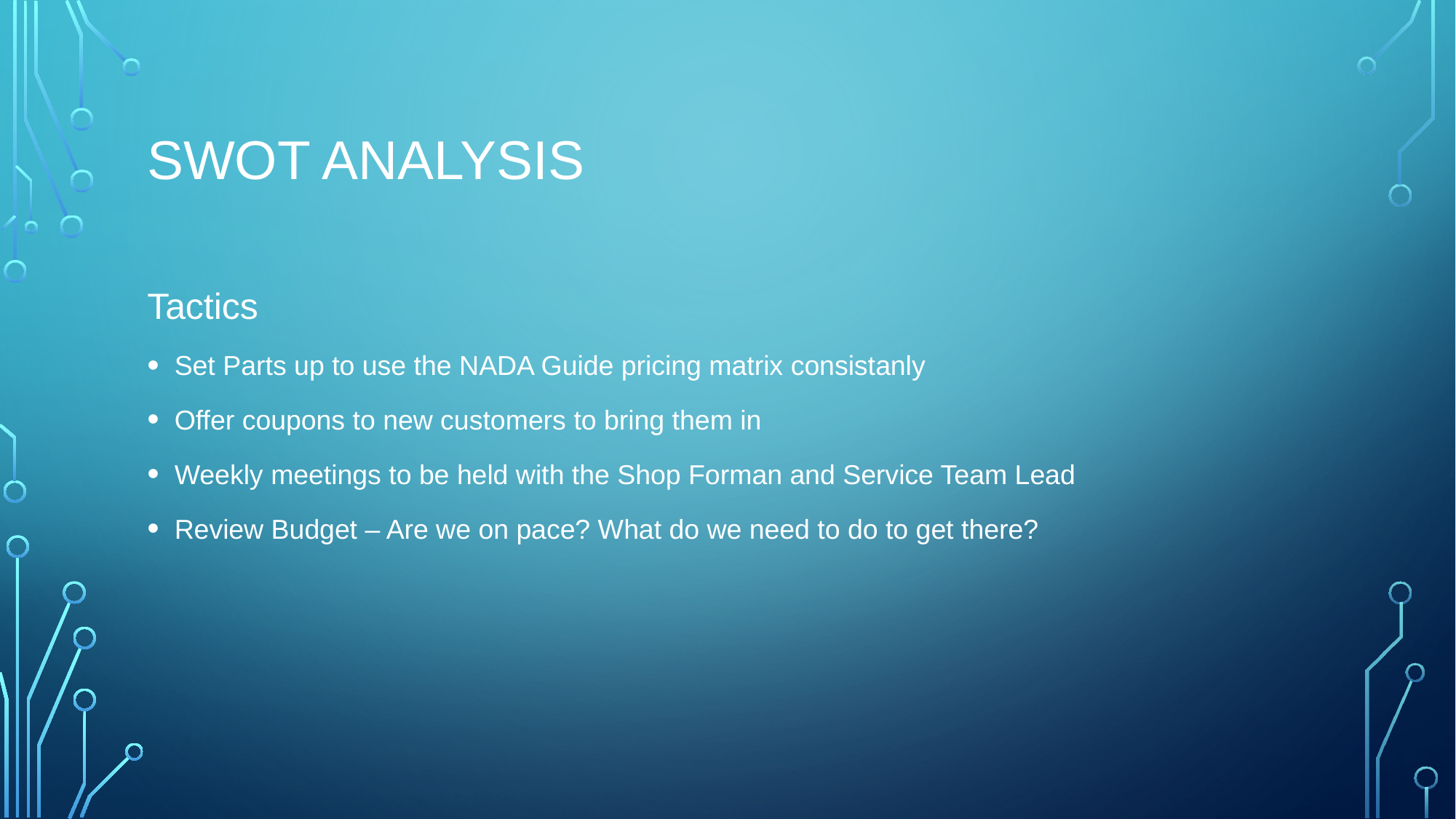

# SWOT Analysis
Tactics
Set Parts up to use the NADA Guide pricing matrix consistanly
Offer coupons to new customers to bring them in
Weekly meetings to be held with the Shop Forman and Service Team Lead
Review Budget – Are we on pace? What do we need to do to get there?